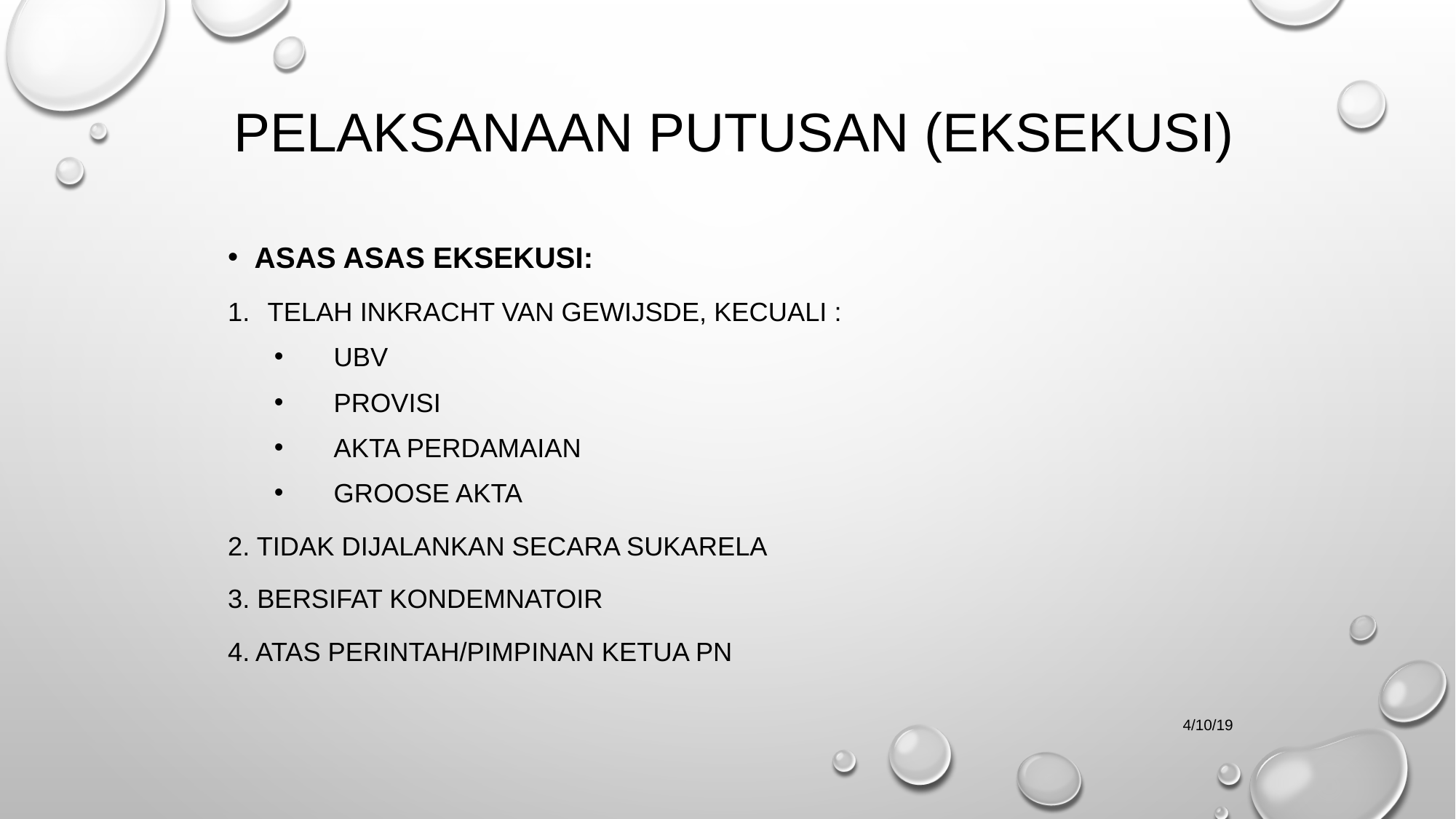

# Pelaksanaan putusan (Eksekusi)
Asas asas eksekusi:
Telah inkracht van gewijsde, kecuali :
UbV
Provisi
Akta perdamaian
Groose akta
2. Tidak dijalankan secara sukarela
3. Bersifat kondemnatoir
4. Atas perintah/pimpinan ketua PN
4/10/19